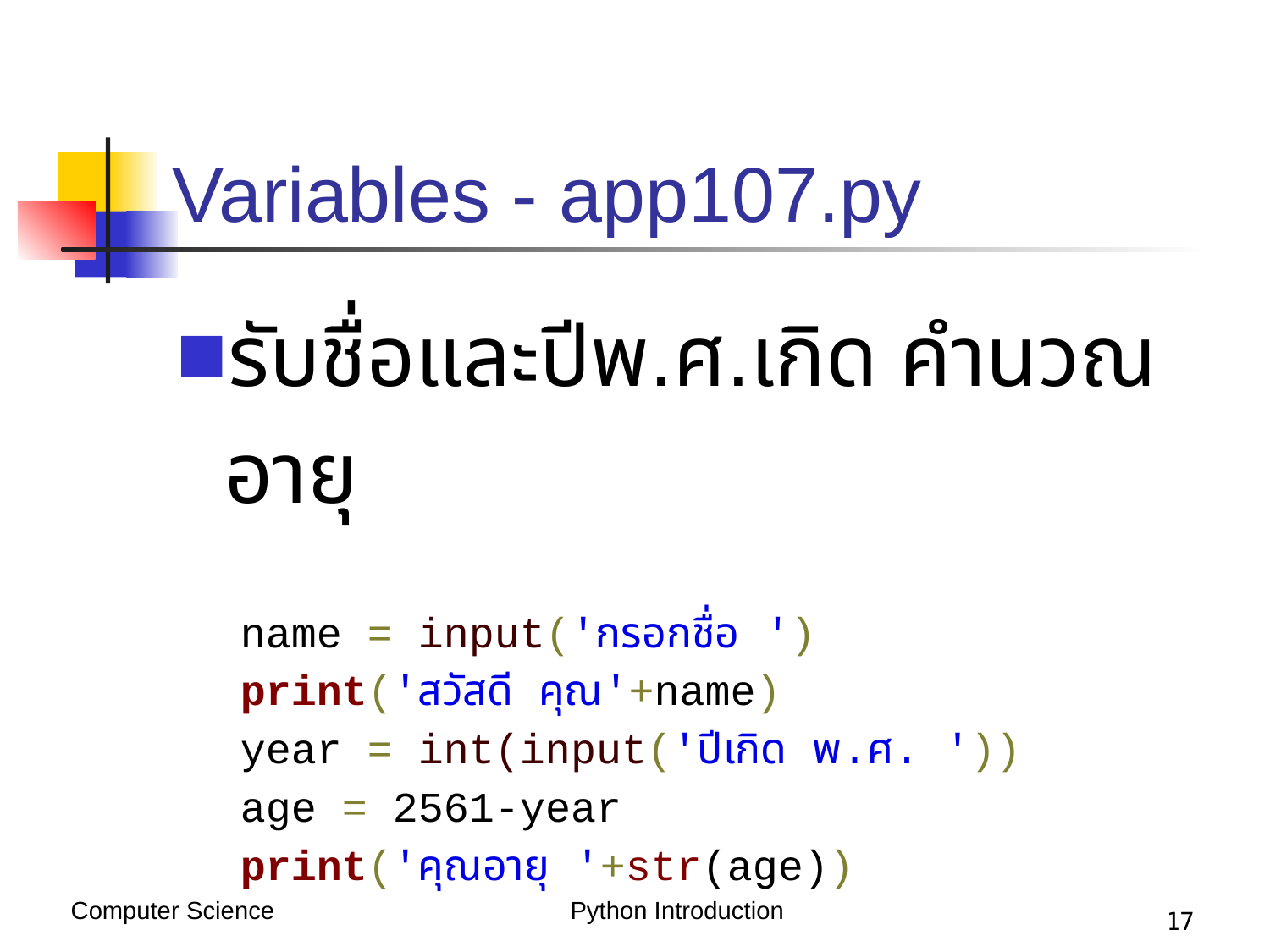

# Variables - app107.py
รับชื่อและปีพ.ศ.เกิด คำนวณอายุ

name = input('กรอกชื่อ ')
print('สวัสดี คุณ'+name)
year = int(input('ปีเกิด พ.ศ. '))
age = 2561-year
print('คุณอายุ '+str(age))

17